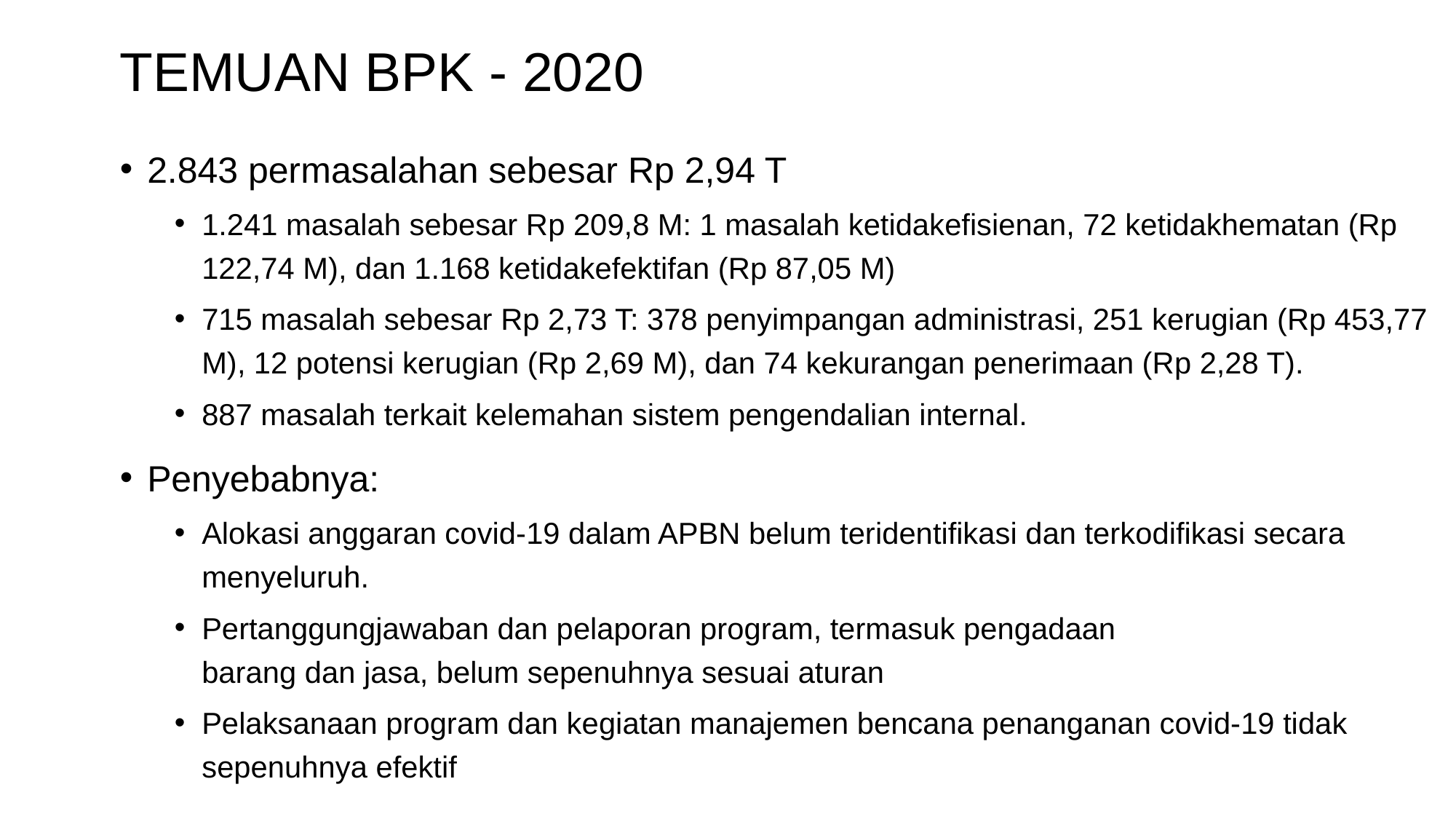

# Temuan bpk - 2020
2.843 permasalahan sebesar Rp 2,94 T
1.241 masalah sebesar Rp 209,8 M: 1 masalah ketidakefisienan, 72 ketidakhematan (Rp 122,74 M), dan 1.168 ketidakefektifan (Rp 87,05 M)
715 masalah sebesar Rp 2,73 T: 378 penyimpangan administrasi, 251 kerugian (Rp 453,77 M), 12 potensi kerugian (Rp 2,69 M), dan 74 kekurangan penerimaan (Rp 2,28 T).
887 masalah terkait kelemahan sistem pengendalian internal.
Penyebabnya:
Alokasi anggaran covid-19 dalam APBN belum teridentifikasi dan terkodifikasi secara menyeluruh.
Pertanggungjawaban dan pelaporan program, termasuk pengadaan
barang dan jasa, belum sepenuhnya sesuai aturan
Pelaksanaan program dan kegiatan manajemen bencana penanganan covid-19 tidak sepenuhnya efektif